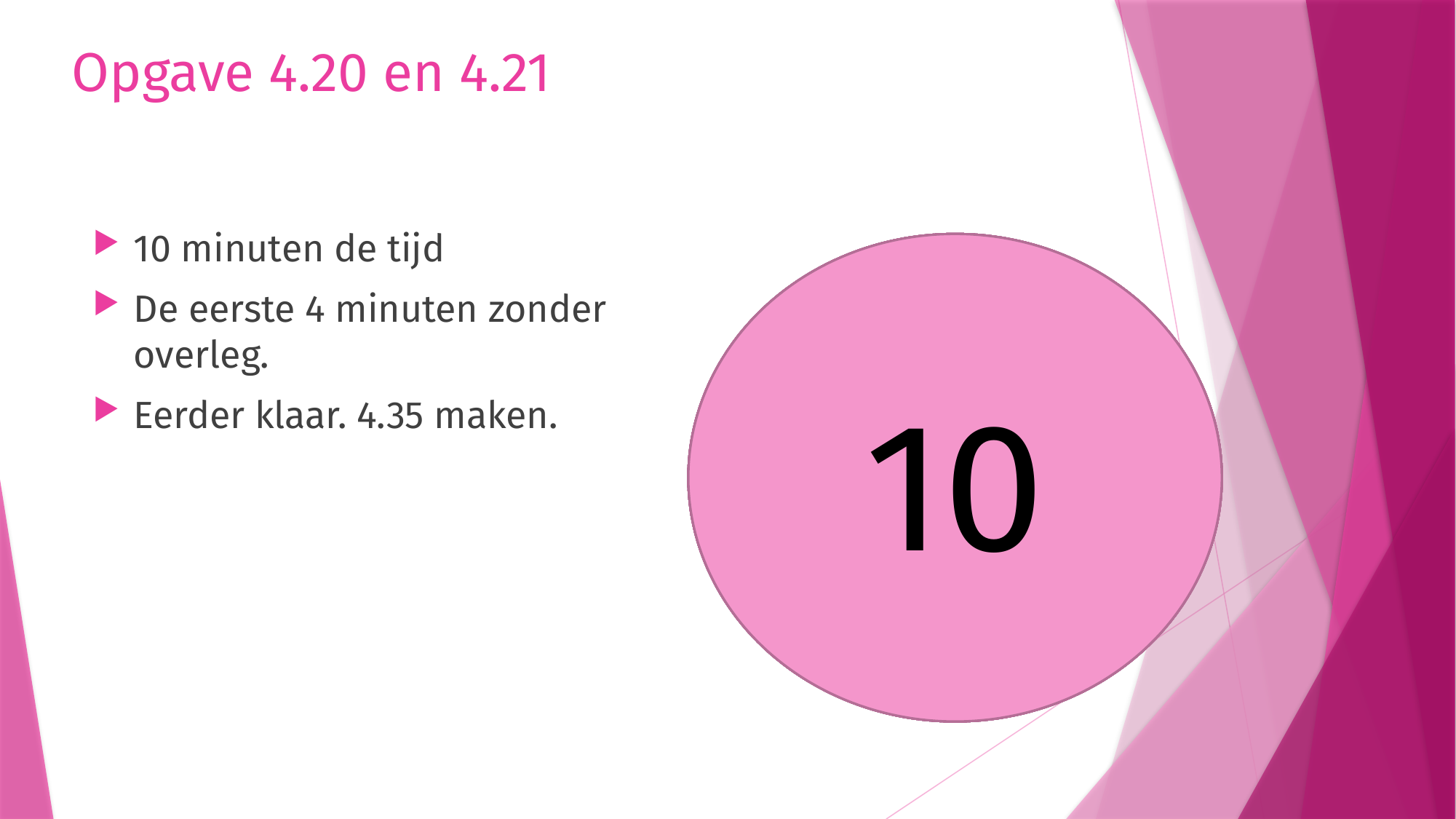

# Opgave 4.20 en 4.21
10 minuten de tijd
De eerste 4 minuten zonder overleg.
Eerder klaar. 4.35 maken.
10
8
9
5
6
7
4
3
1
2